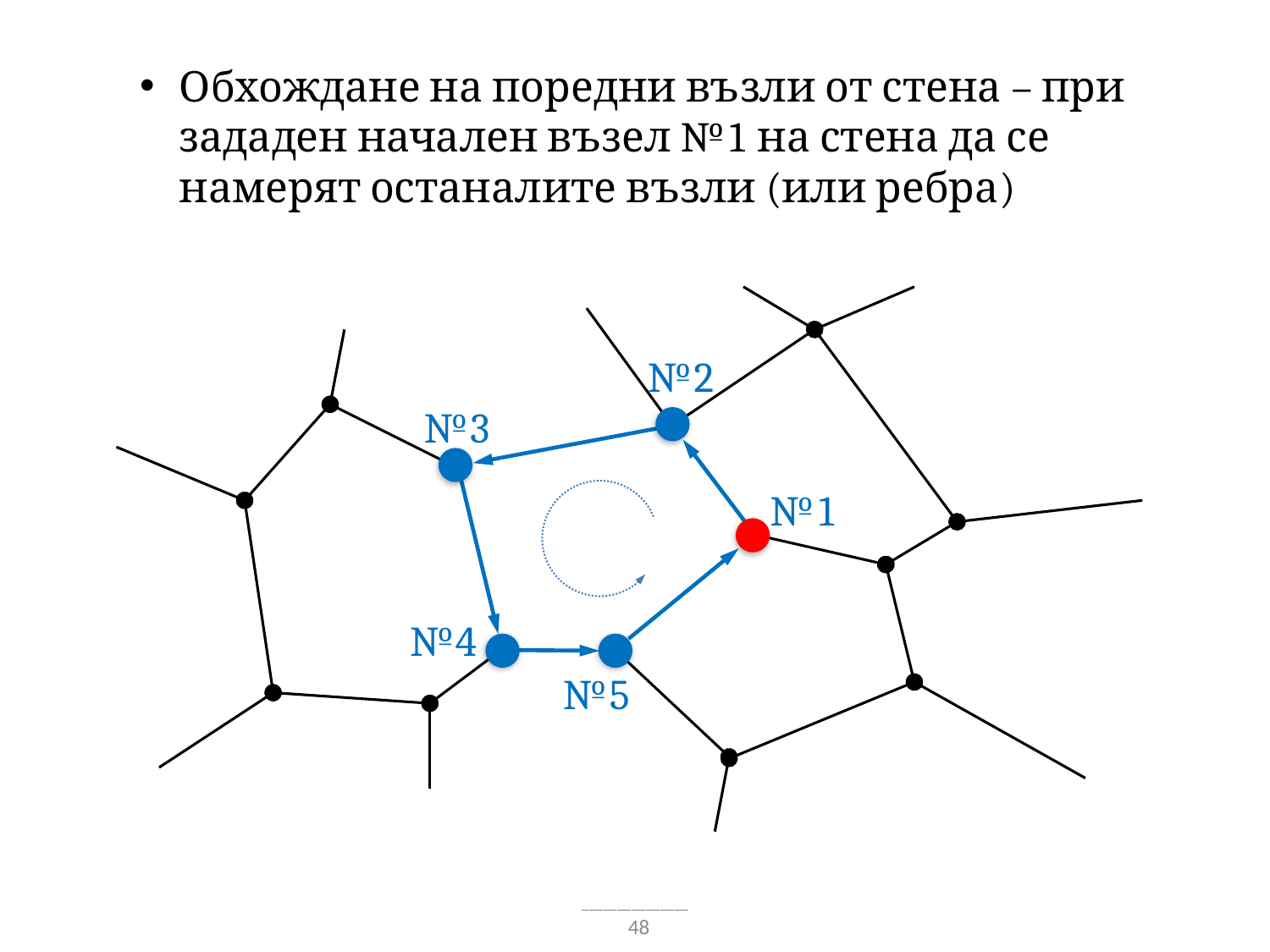

Обхождане на поредни възли от стена – при зададен начален възел №1 на стена да се намерят останалите възли (или ребра)
№2
№3

№1

№4

№5
48